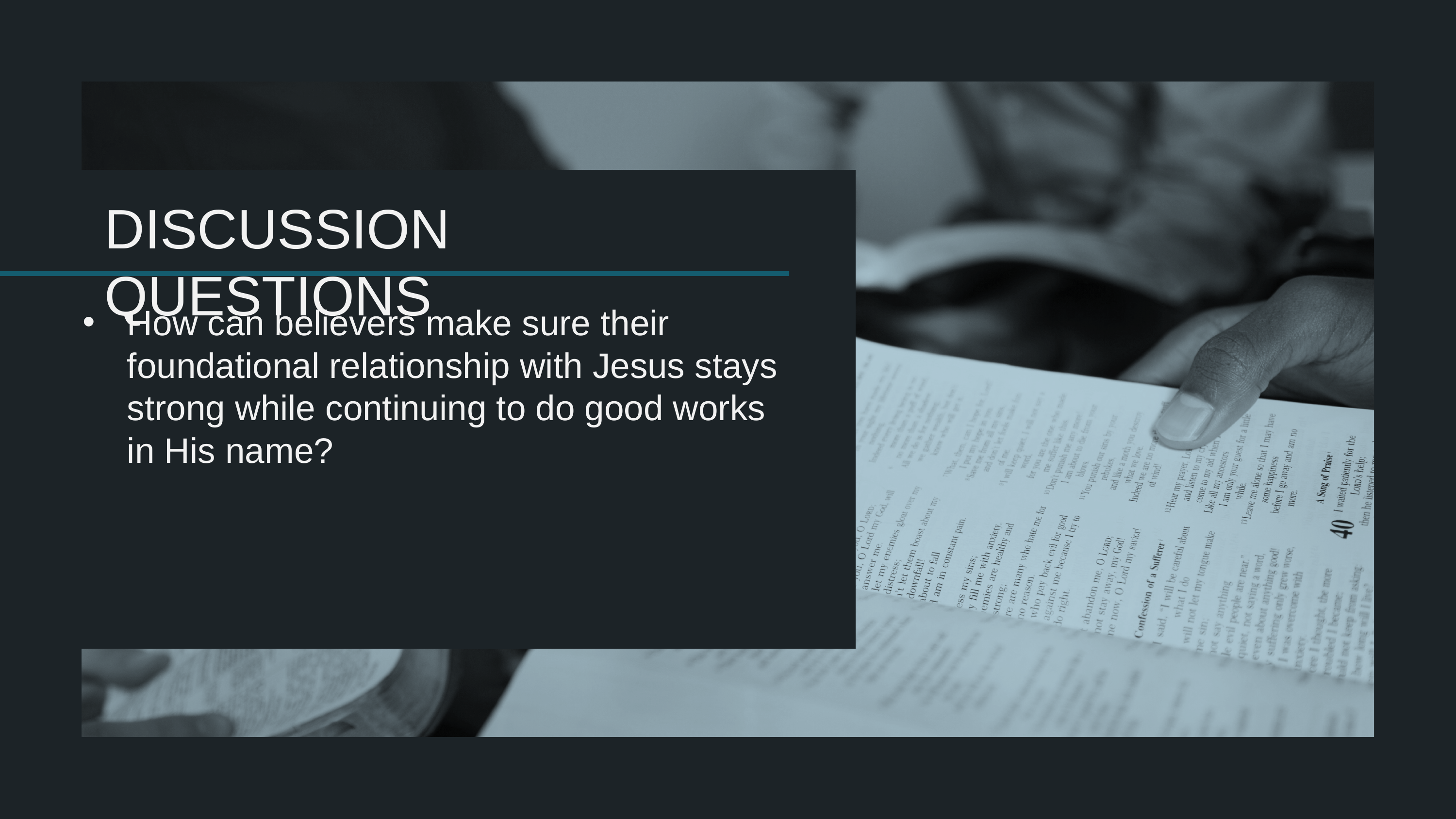

How can believers make sure their foundational relationship with Jesus stays strong while continuing to do good works in His name?